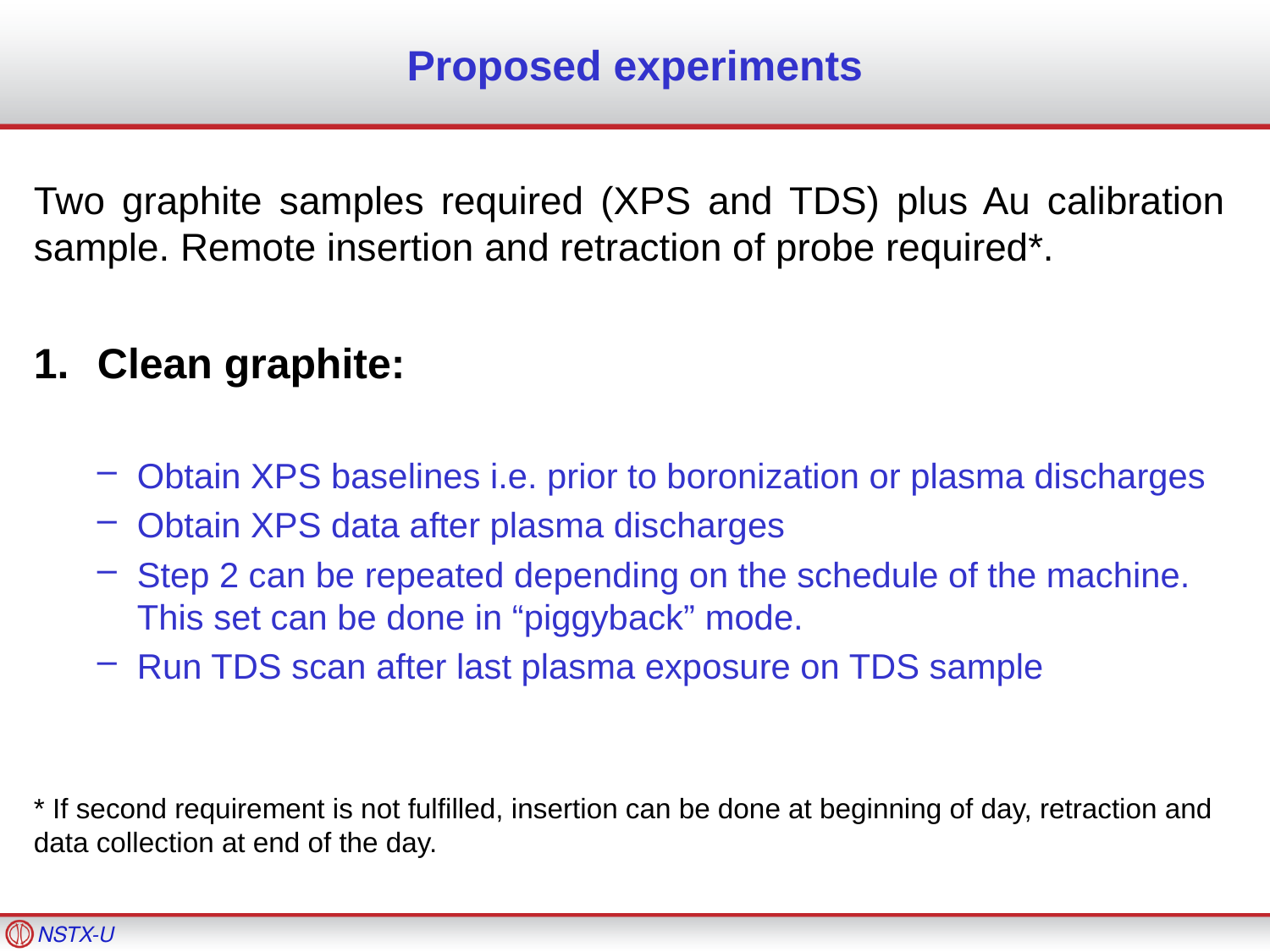

# Proposed experiments
Two graphite samples required (XPS and TDS) plus Au calibration sample. Remote insertion and retraction of probe required*.

Clean graphite:

Obtain XPS baselines i.e. prior to boronization or plasma discharges
Obtain XPS data after plasma discharges
Step 2 can be repeated depending on the schedule of the machine. This set can be done in “piggyback” mode.
Run TDS scan after last plasma exposure on TDS sample

* If second requirement is not fulfilled, insertion can be done at beginning of day, retraction and data collection at end of the day.